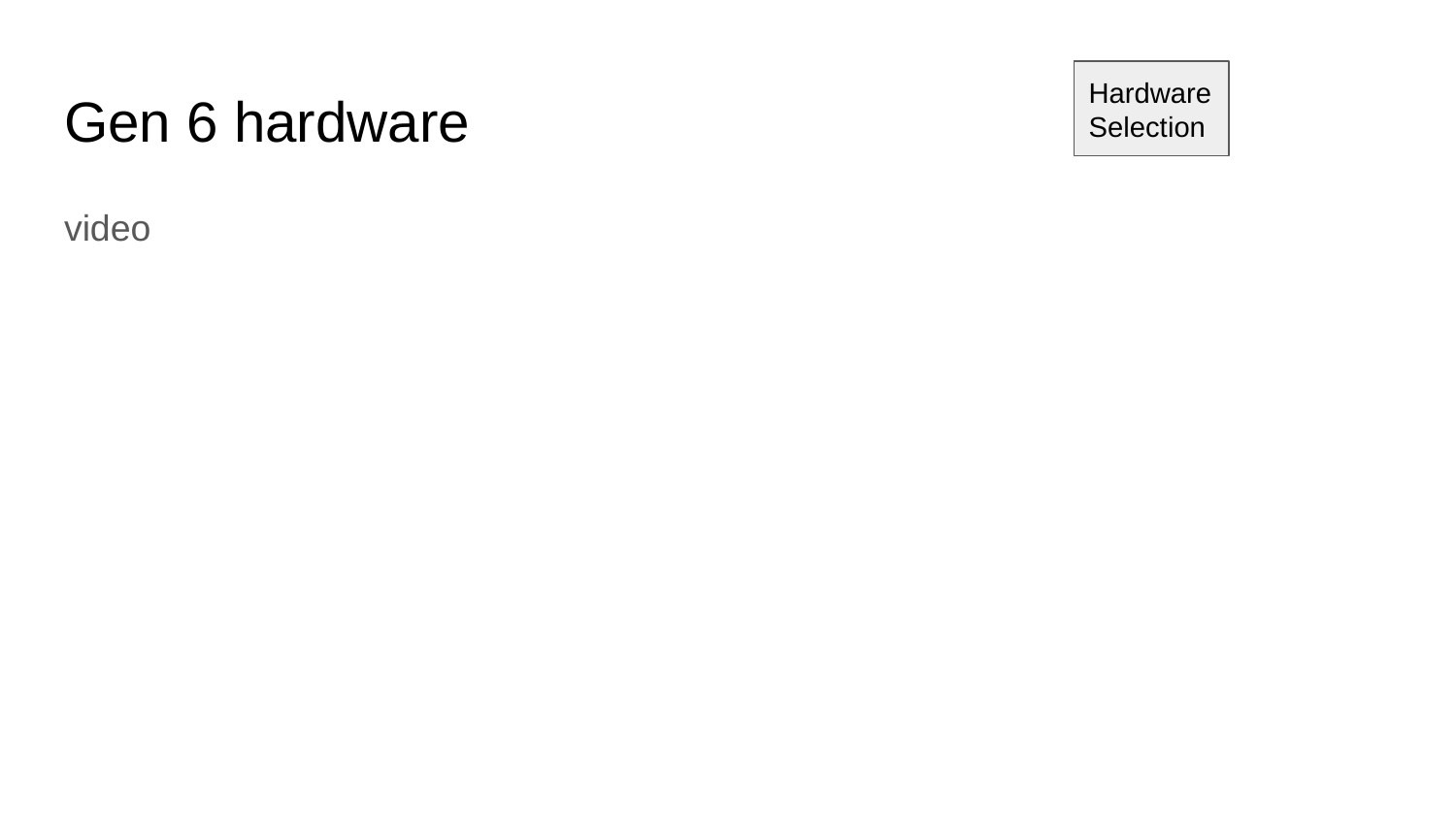

Hardware Selection
# Gen 6 hardware

video